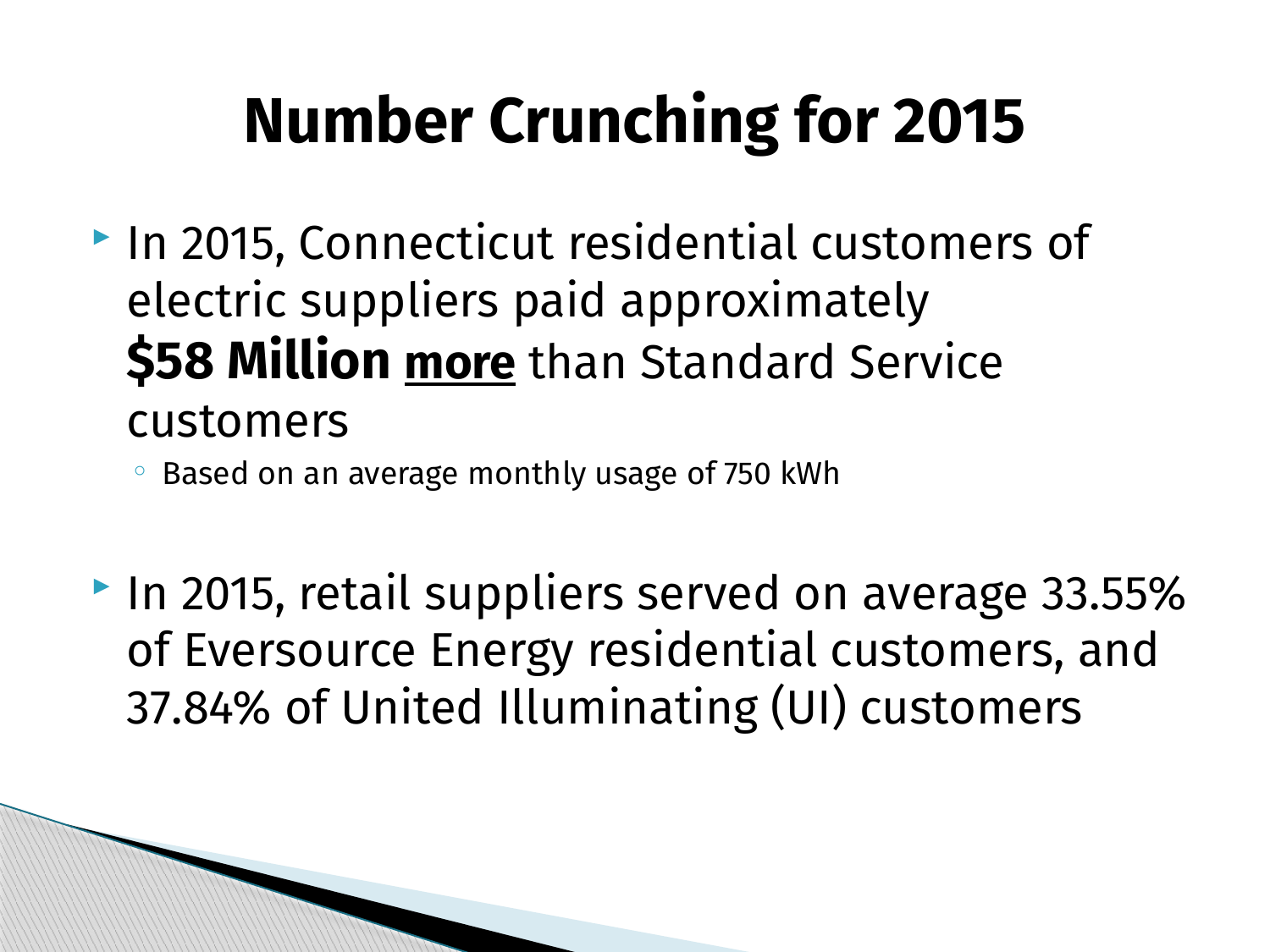

# Number Crunching for 2015
In 2015, Connecticut residential customers of electric suppliers paid approximately                    $58 Million more than Standard Service customers
Based on an average monthly usage of 750 kWh

In 2015, retail suppliers served on average 33.55% of Eversource Energy residential customers, and 37.84% of United Illuminating (UI) customers